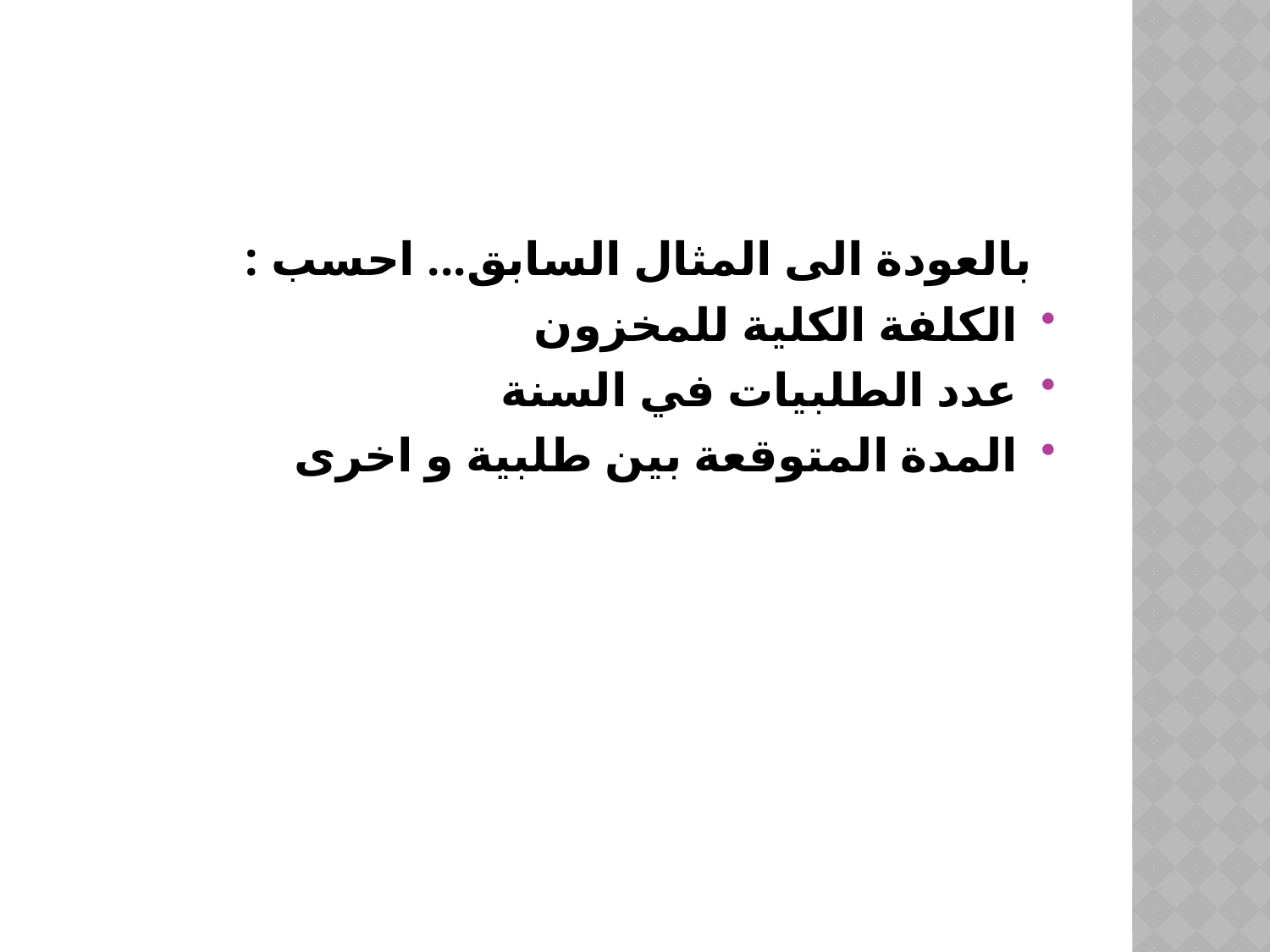

#
  بالعودة الى المثال السابق... احسب :
الكلفة الكلية للمخزون
عدد الطلبيات في السنة
المدة المتوقعة بين طلبية و اخرى